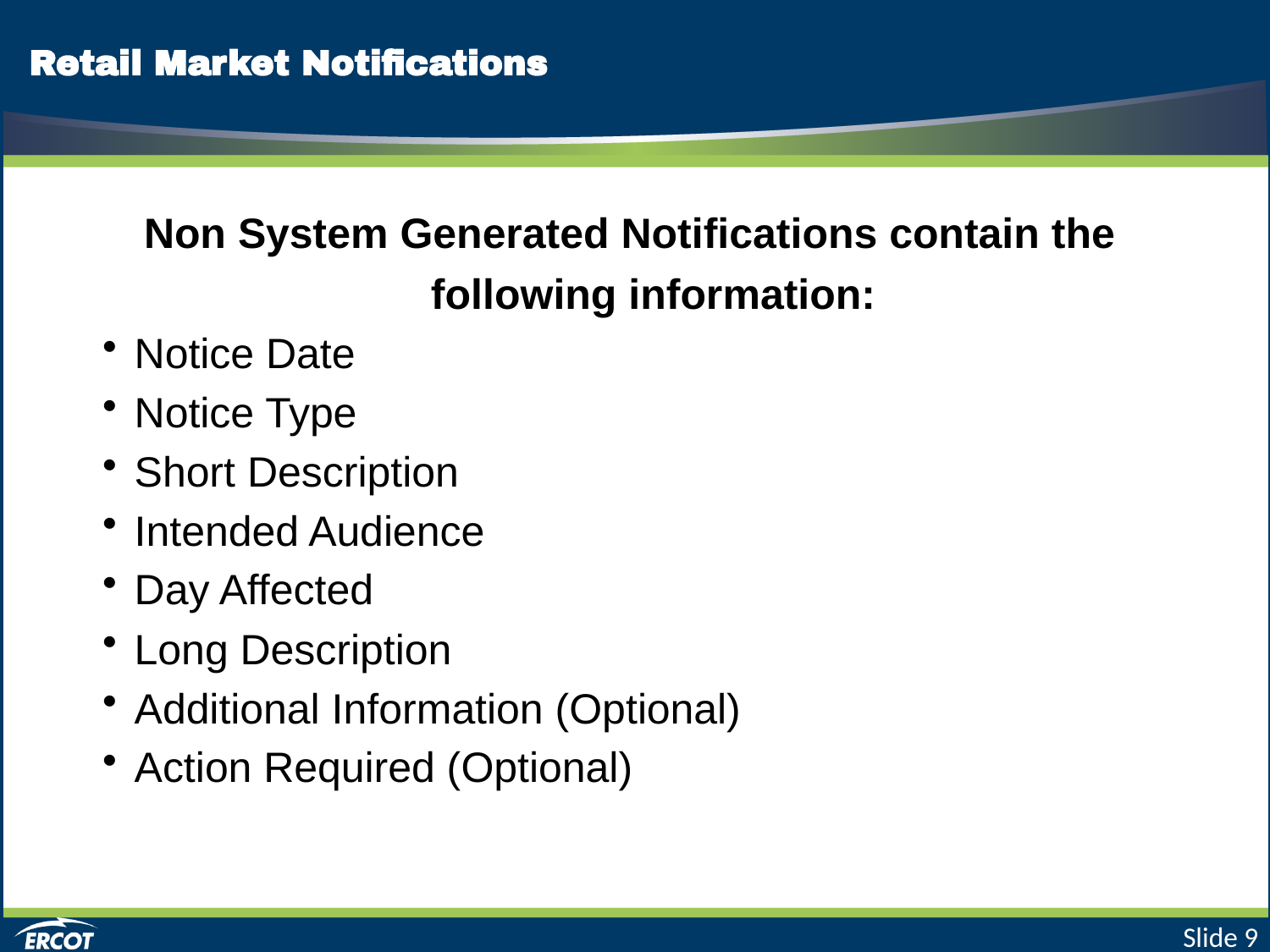

# Retail Market Notifications
Non System Generated Notifications contain the following information:
Notice Date
Notice Type
Short Description
Intended Audience
Day Affected
Long Description
Additional Information (Optional)
Action Required (Optional)